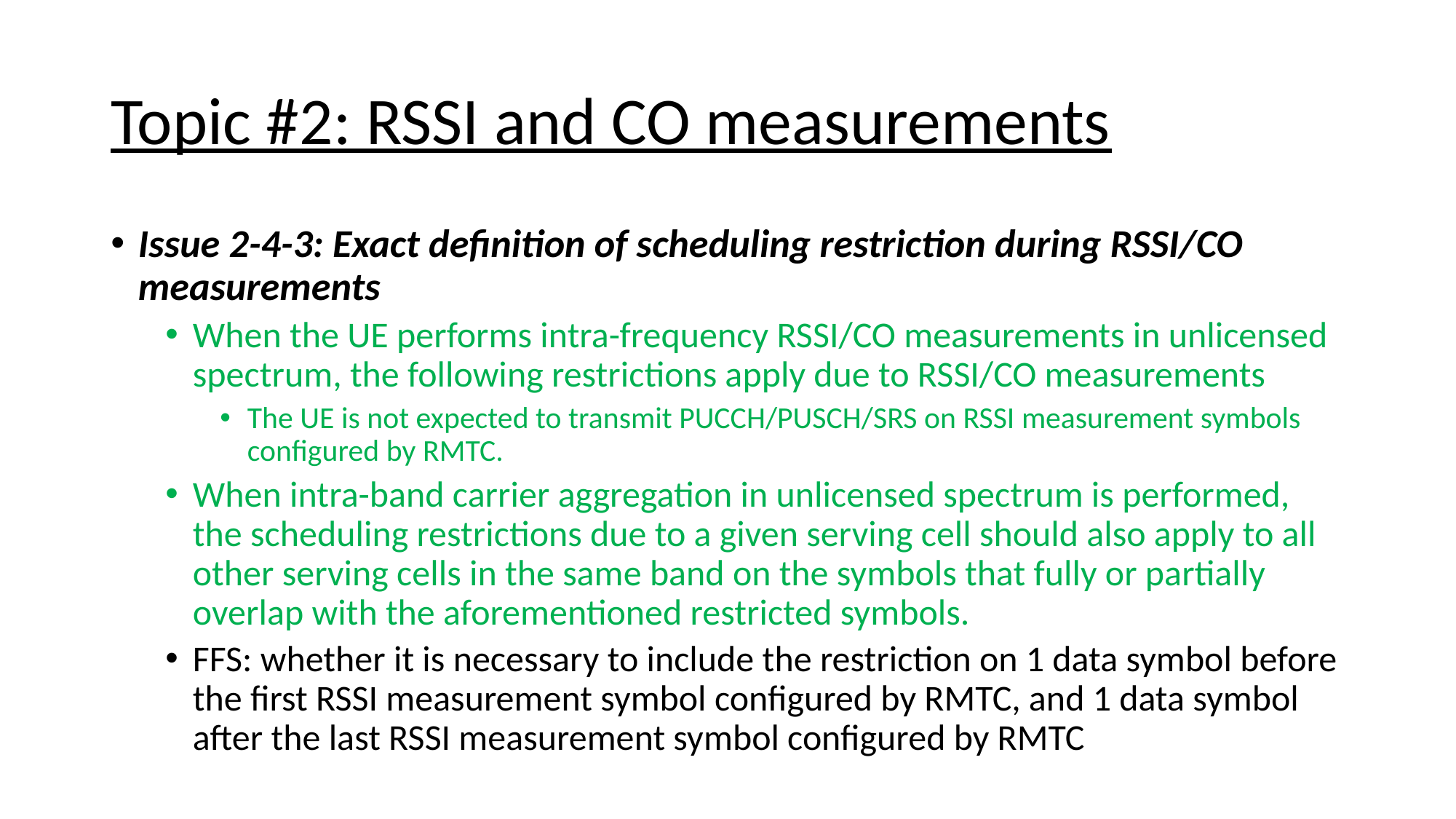

# Topic #2: RSSI and CO measurements
Issue 2-4-3: Exact definition of scheduling restriction during RSSI/CO measurements
When the UE performs intra-frequency RSSI/CO measurements in unlicensed spectrum, the following restrictions apply due to RSSI/CO measurements
The UE is not expected to transmit PUCCH/PUSCH/SRS on RSSI measurement symbols configured by RMTC.
When intra-band carrier aggregation in unlicensed spectrum is performed, the scheduling restrictions due to a given serving cell should also apply to all other serving cells in the same band on the symbols that fully or partially overlap with the aforementioned restricted symbols.
FFS: whether it is necessary to include the restriction on 1 data symbol before the first RSSI measurement symbol configured by RMTC, and 1 data symbol after the last RSSI measurement symbol configured by RMTC